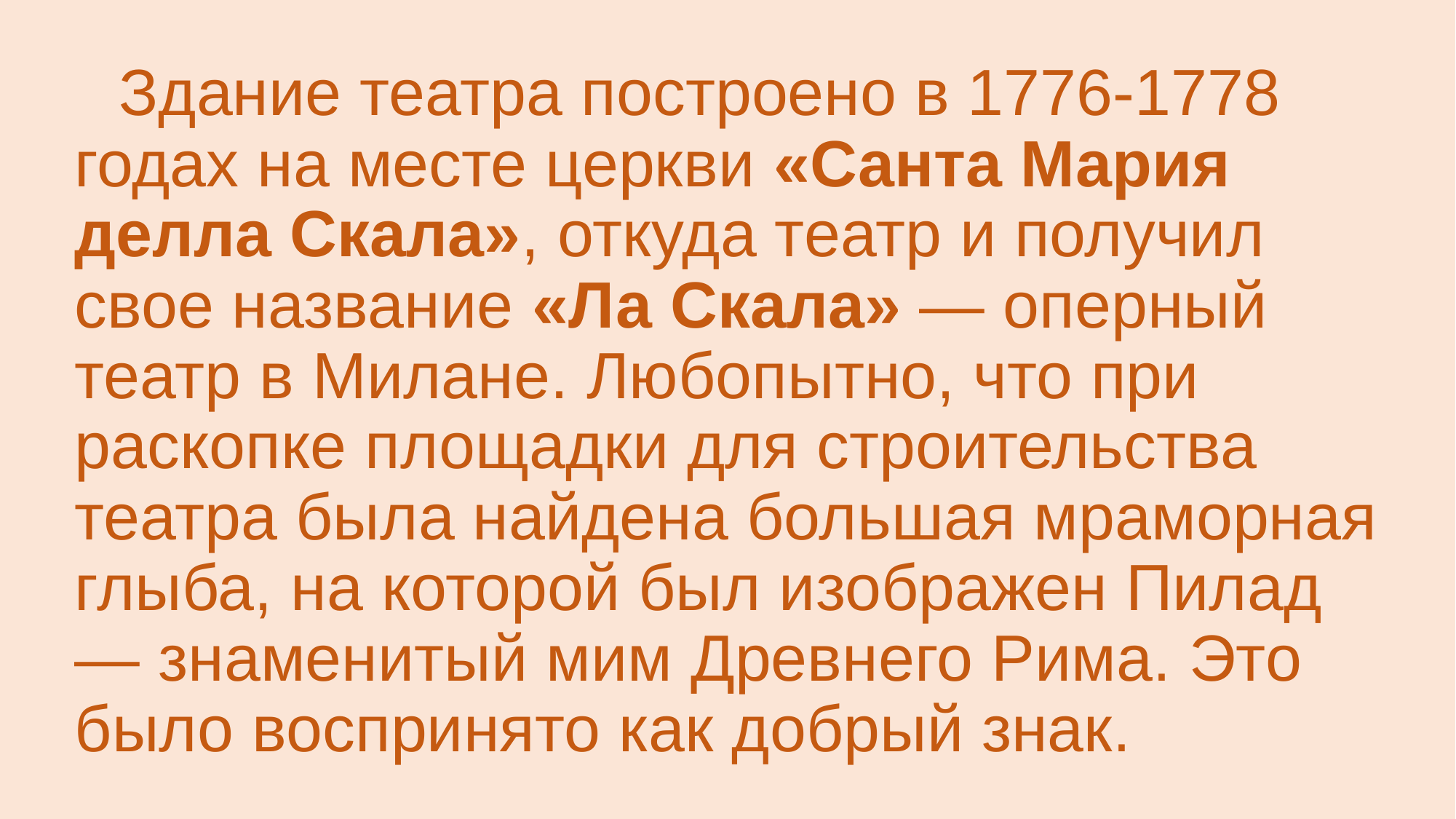

# Здание театра построено в 1776-1778 годах на месте церкви «Санта Мария делла Скала», откуда театр и получил свое название «Ла Скала» — оперный театр в Милане. Любопытно, что при раскопке площадки для строительства театра была найдена большая мраморная глыба, на которой был изображен Пилад — знаменитый мим Древнего Рима. Это было воспринято как добрый знак.